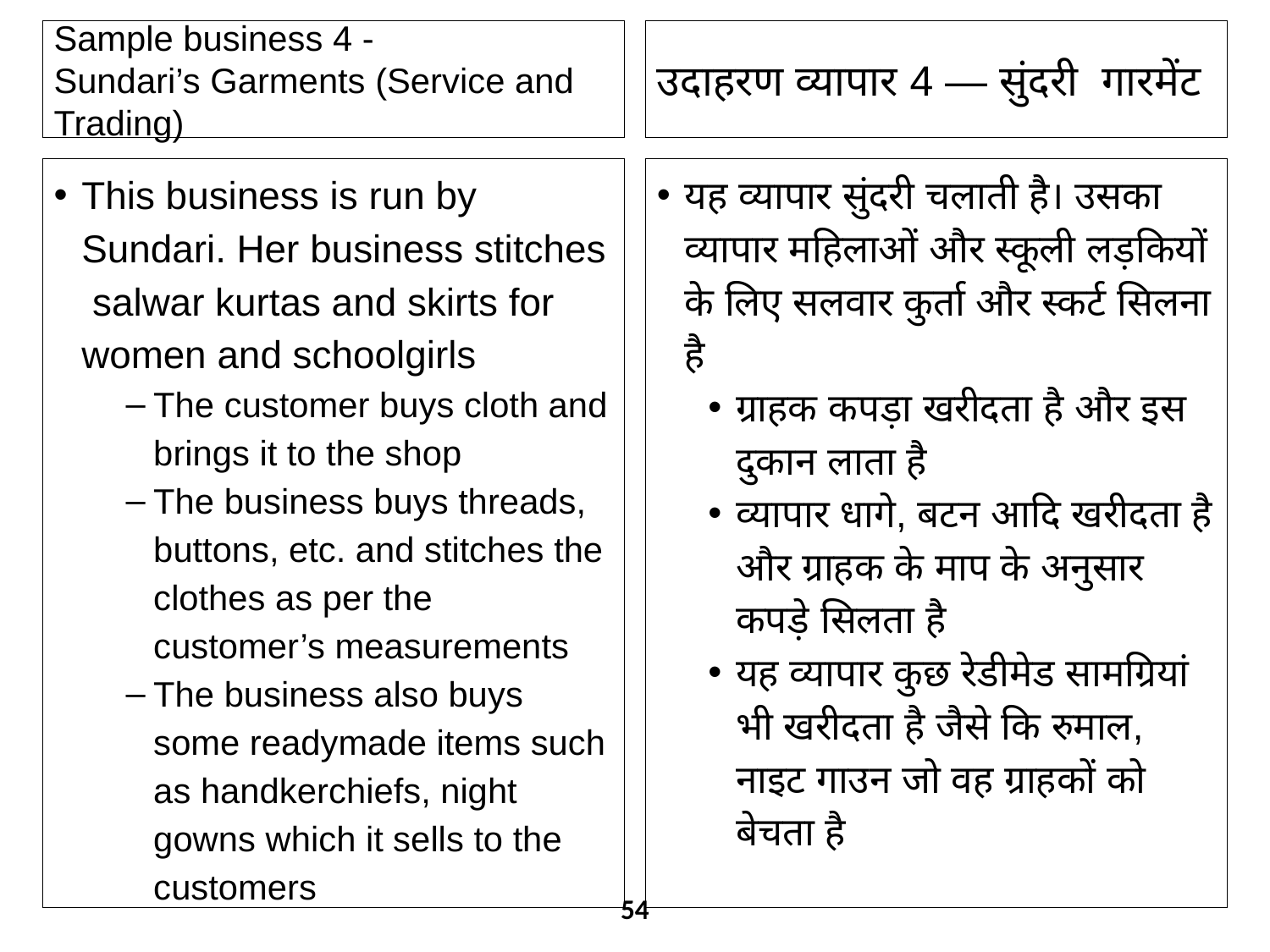

# Sample business 4 - Sundari’s Garments (Service and Trading)
उदाहरण व्यापार 4 — सुंदरी  गारमेंट
This business is run by Sundari. Her business stitches  salwar kurtas and skirts for women and schoolgirls
The customer buys cloth and brings it to the shop
The business buys threads, buttons, etc. and stitches the clothes as per the customer’s measurements
The business also buys some readymade items such as handkerchiefs, night gowns which it sells to the customers
यह व्यापार सुंदरी चलाती है। उसका व्यापार महिलाओं और स्कूली लड़कियों के लिए सलवार कुर्ता और स्कर्ट सिलना है
ग्राहक कपड़ा खरीदता है और इस दुकान लाता है
व्यापार धागे, बटन आदि खरीदता है और ग्राहक के माप के अनुसार कपड़े सिलता है
यह व्यापार कुछ रेडीमेड सामग्रियां भी खरीदता है जैसे कि रुमाल, नाइट गाउन जो वह ग्राहकों को बेचता है
54